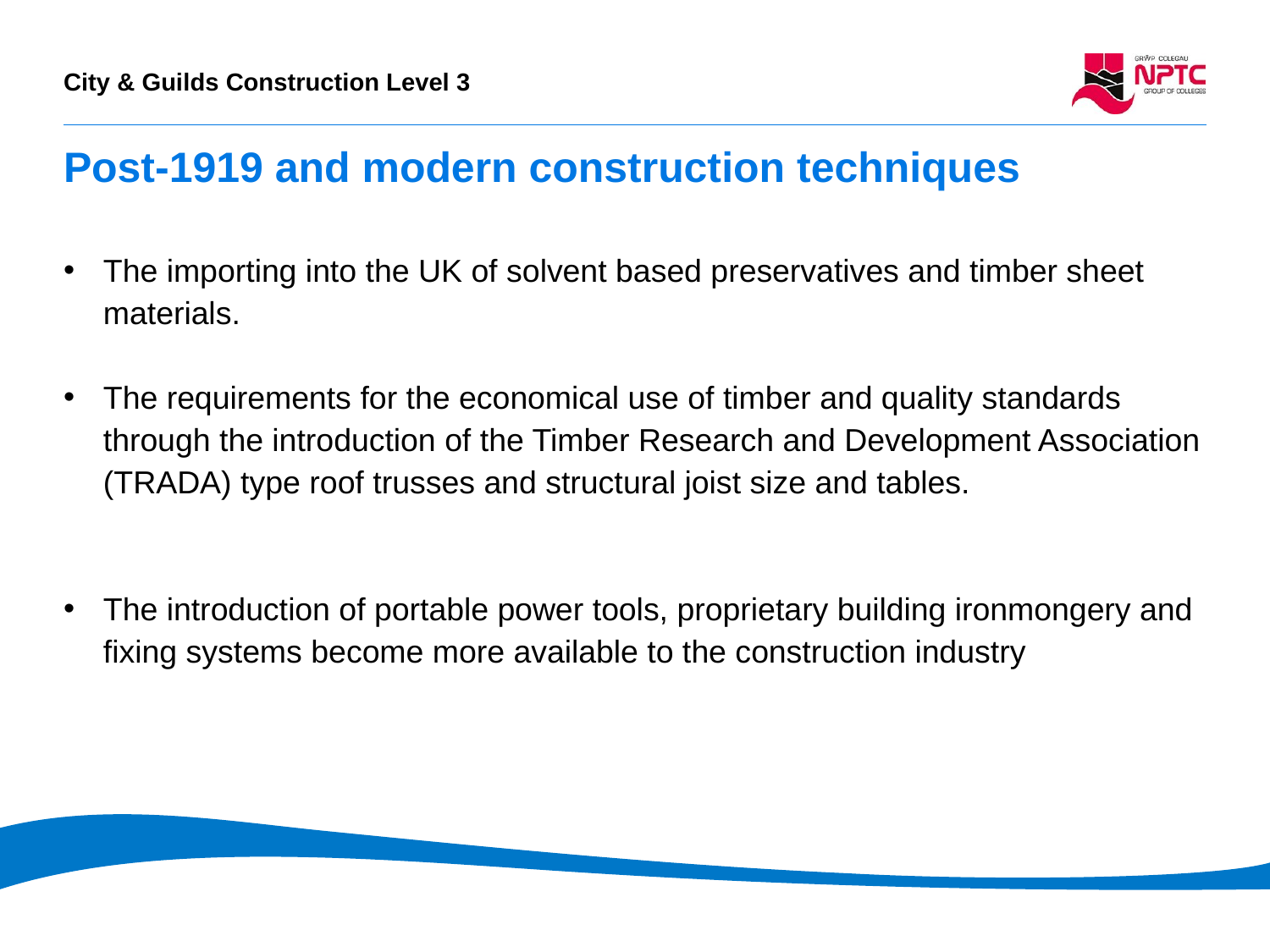

# Post-1919 and modern construction techniques
The importing into the UK of solvent based preservatives and timber sheet      materials.

The requirements for the economical use of timber and quality standards through the introduction of the Timber Research and Development Association (TRADA) type roof trusses and structural joist size and tables.

The introduction of portable power tools, proprietary building ironmongery and fixing systems become more available to the construction industry